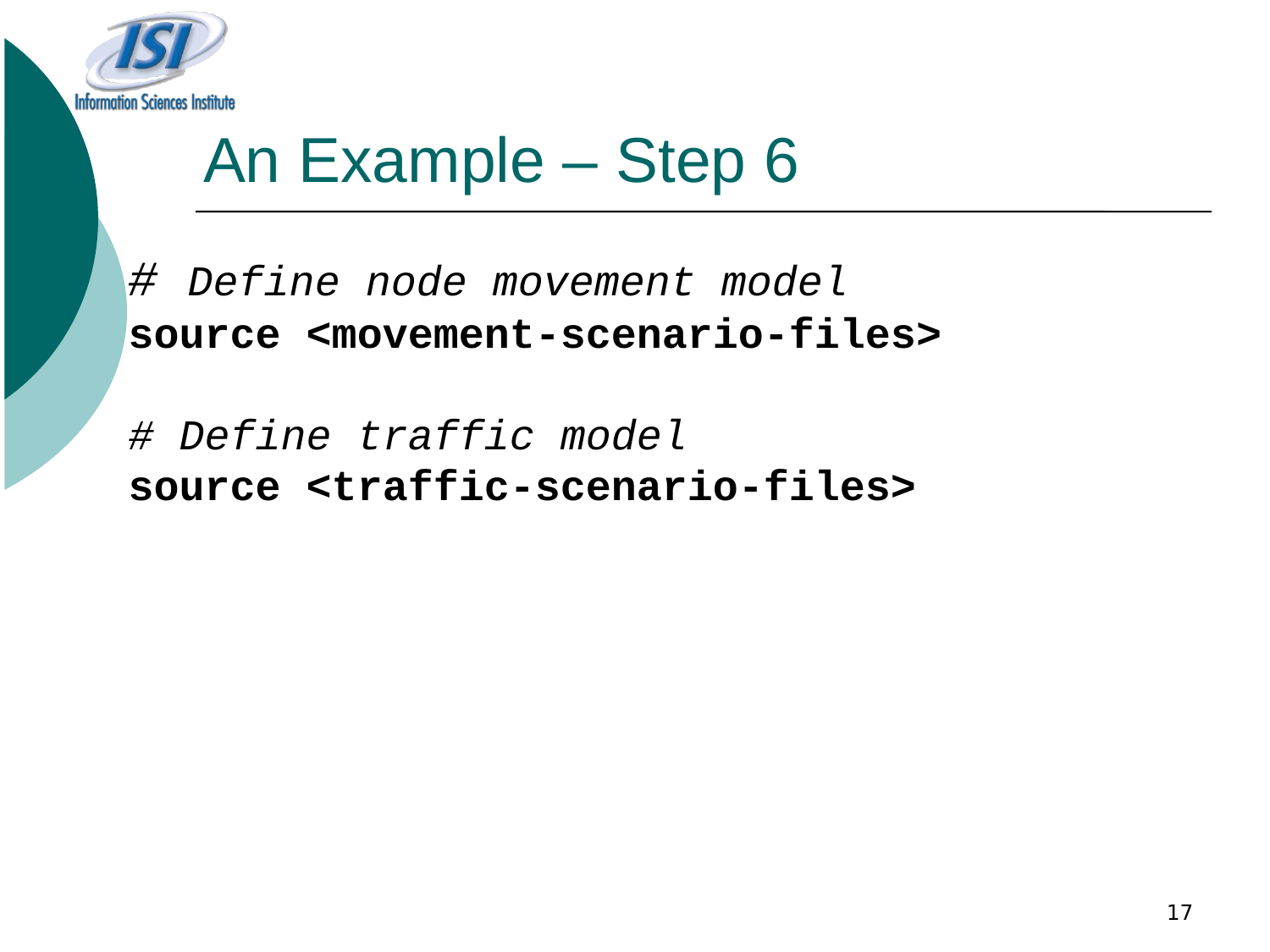

# An Example – Step 6
# Define node movement model
source <movement-scenario-files>

# Define traffic model
source <traffic-scenario-files>

17